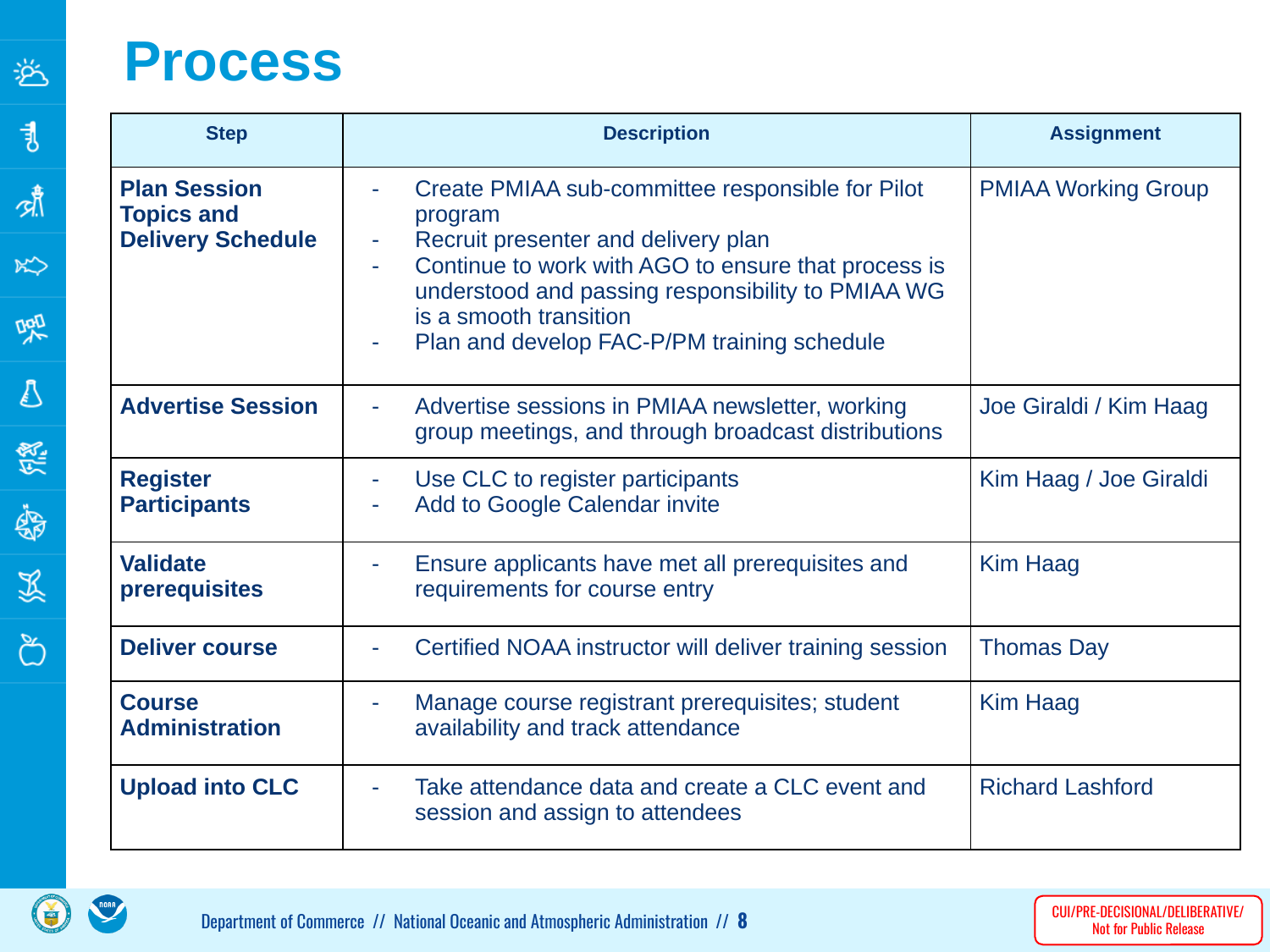

# Process
| Step | Description | Assignment |
| --- | --- | --- |
| Plan Session Topics and Delivery Schedule | Create PMIAA sub-committee responsible for Pilot program Recruit presenter and delivery plan Continue to work with AGO to ensure that process is understood and passing responsibility to PMIAA WG is a smooth transition Plan and develop FAC-P/PM training schedule | PMIAA Working Group |
| Advertise Session | Advertise sessions in PMIAA newsletter, working group meetings, and through broadcast distributions | Joe Giraldi / Kim Haag |
| Register Participants | Use CLC to register participants Add to Google Calendar invite | Kim Haag / Joe Giraldi |
| Validate prerequisites | Ensure applicants have met all prerequisites and requirements for course entry | Kim Haag |
| Deliver course | Certified NOAA instructor will deliver training session | Thomas Day |
| Course Administration | Manage course registrant prerequisites; student availability and track attendance | Kim Haag |
| Upload into CLC | Take attendance data and create a CLC event and session and assign to attendees | Richard Lashford |